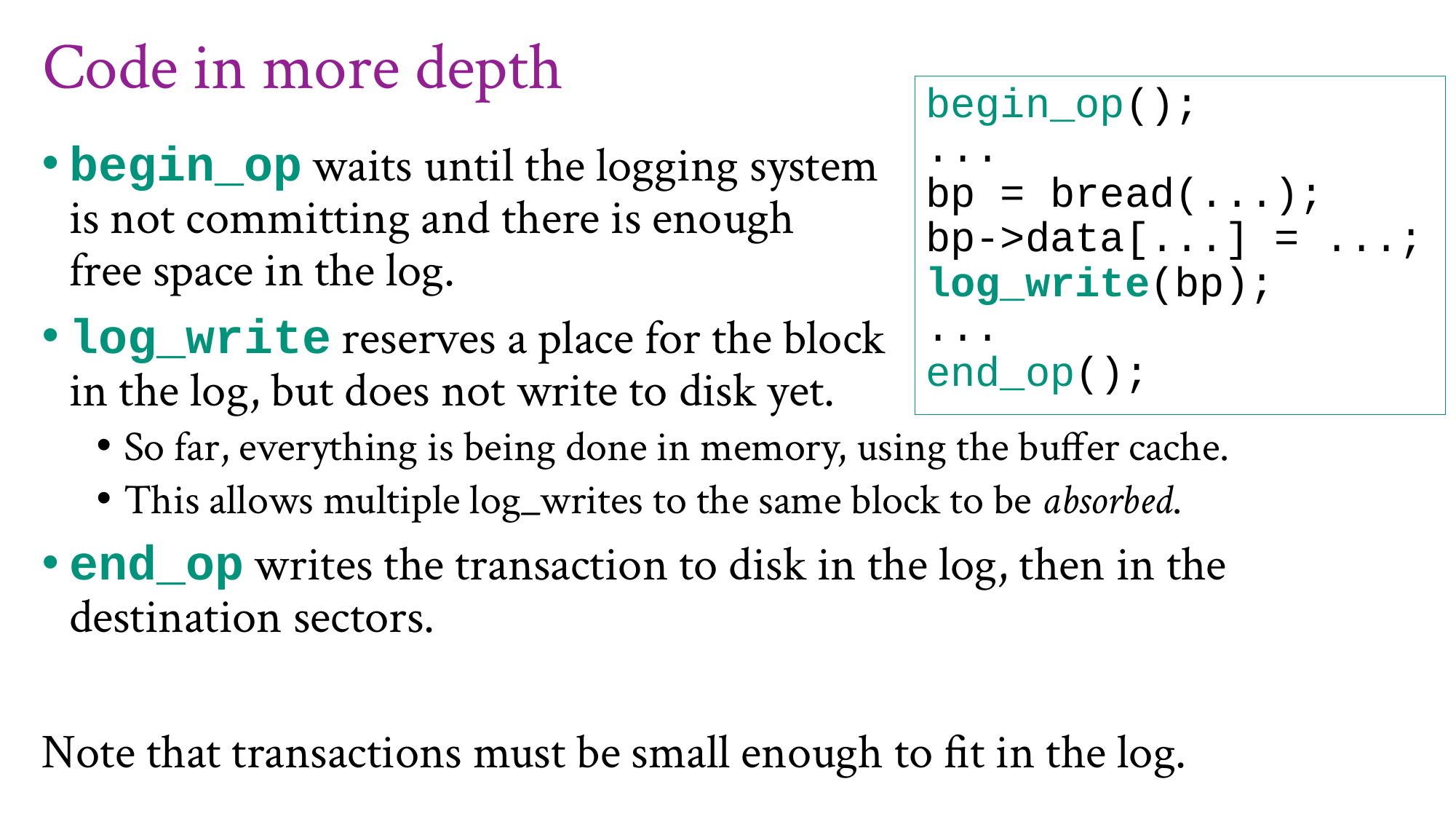

# Code in more depth
begin_op();
...
bp = bread(...);
bp->data[...] = ...;
log_write(bp);
...
end_op();

begin_op waits until the logging system
is not committing and there is enough
free space in the log.
log_write reserves a place for the block
in the log, but does not write to disk yet.
So far, everything is being done in memory, using the buffer cache.
This allows multiple log_writes to the same block to be absorbed.
end_op writes the transaction to disk in the log, then in the destination sectors.

Note that transactions must be small enough to fit in the log.